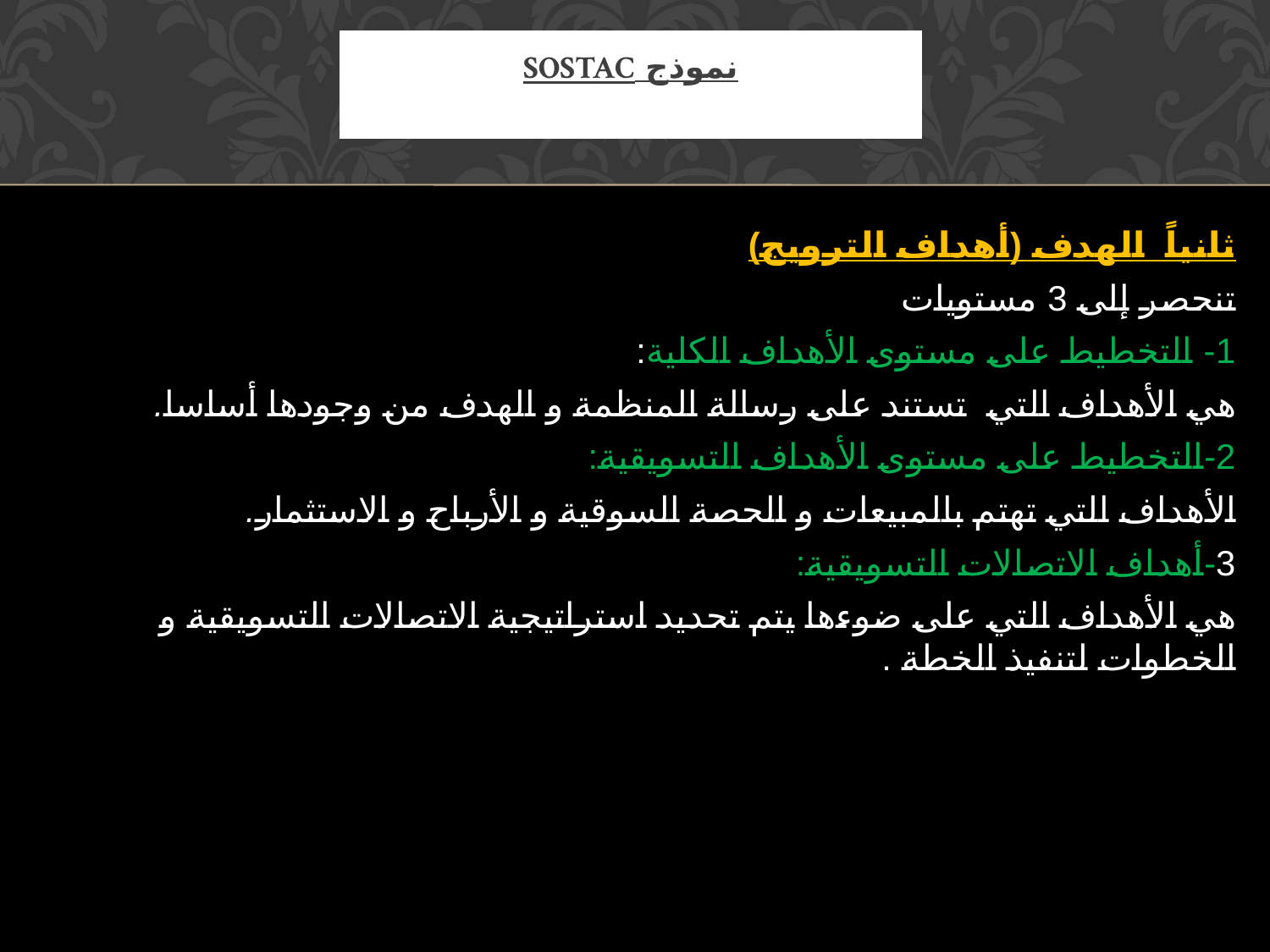

# نموذج SOSTAC
ثانياً  الهدف (أهداف الترويج)
تنحصر إلى 3 مستويات
1- التخطيط على مستوى الأهداف الكلية:
هي الأهداف التي  تستند على رسالة المنظمة و الهدف من وجودها أساسا.
2-التخطيط على مستوى الأهداف التسويقية:
الأهداف التي تهتم بالمبيعات و الحصة السوقية و الأرباح و الاستثمار.
3-أهداف الاتصالات التسويقية:
هي الأهداف التي على ضوءها يتم تحديد استراتيجية الاتصالات التسويقية و الخطوات لتنفيذ الخطة .